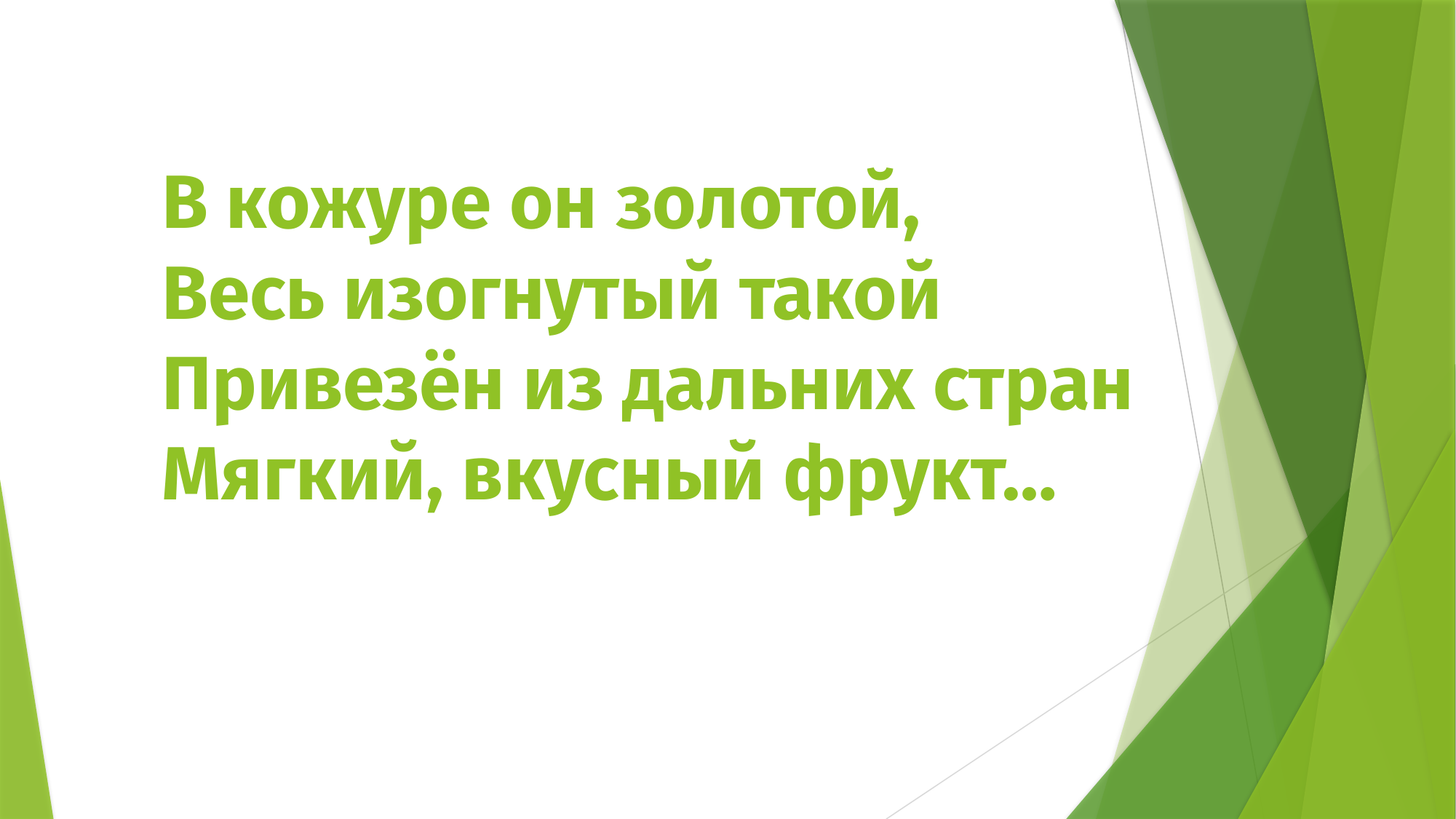

# В кожуре он золотой, Весь изогнутый такой Привезён из дальних стран Мягкий, вкусный фрукт…